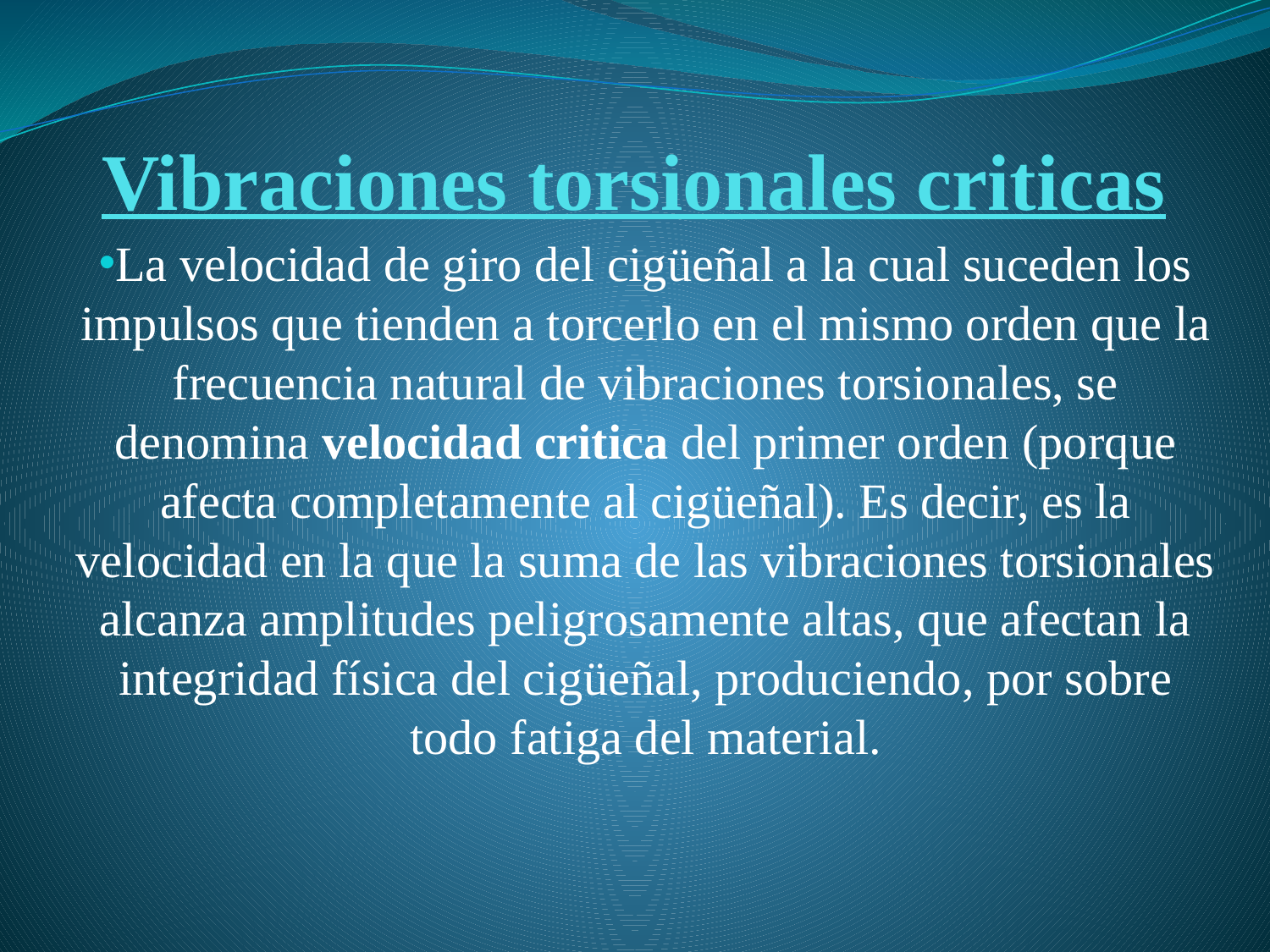

# Vibraciones torsionales criticas
La velocidad de giro del cigüeñal a la cual suceden los impulsos que tienden a torcerlo en el mismo orden que la frecuencia natural de vibraciones torsionales, se denomina velocidad critica del primer orden (porque afecta completamente al cigüeñal). Es decir, es la velocidad en la que la suma de las vibraciones torsionales alcanza amplitudes peligrosamente altas, que afectan la integridad física del cigüeñal, produciendo, por sobre todo fatiga del material.